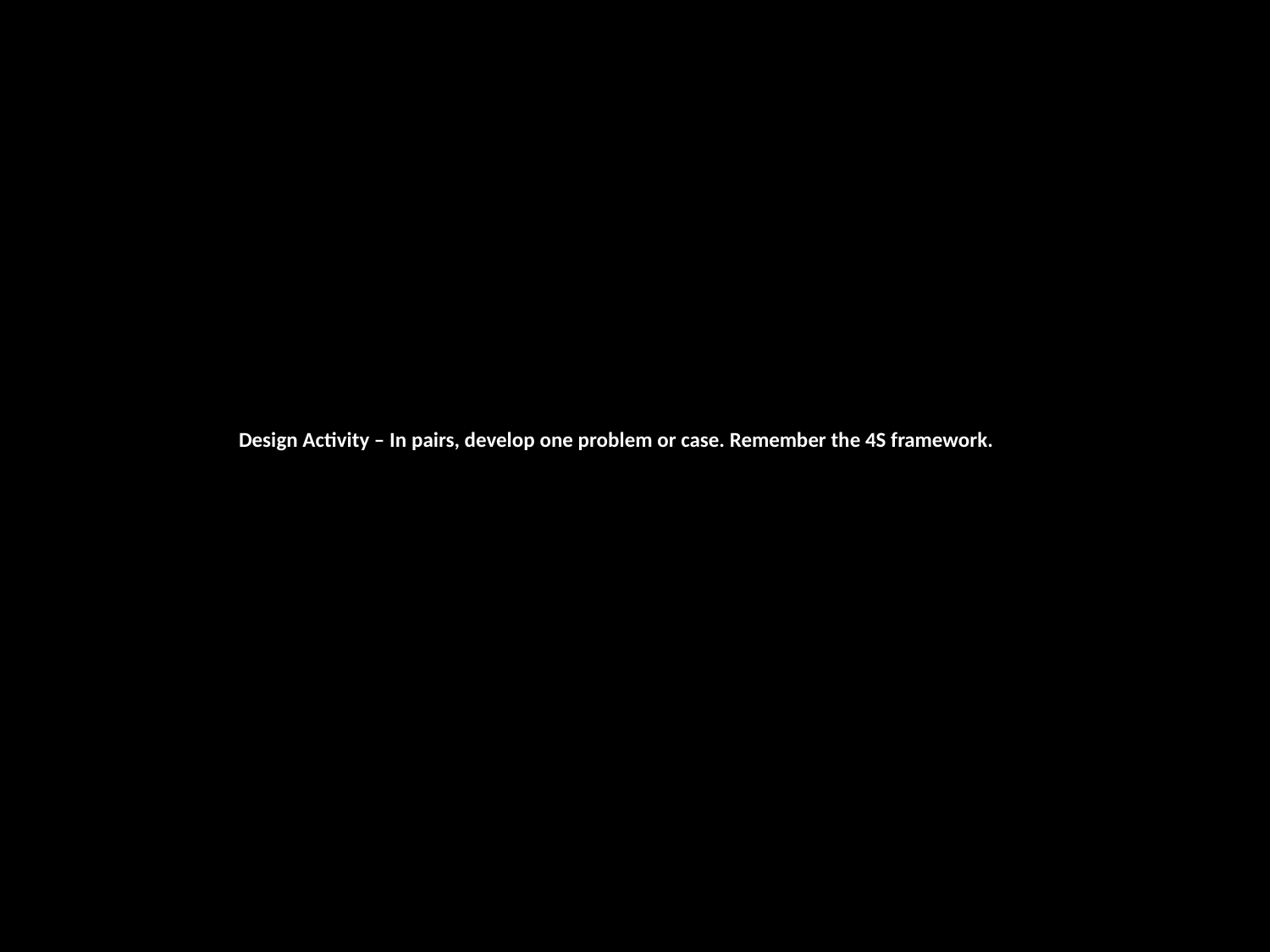

# Design Activity – In pairs, develop one problem or case. Remember the 4S framework.